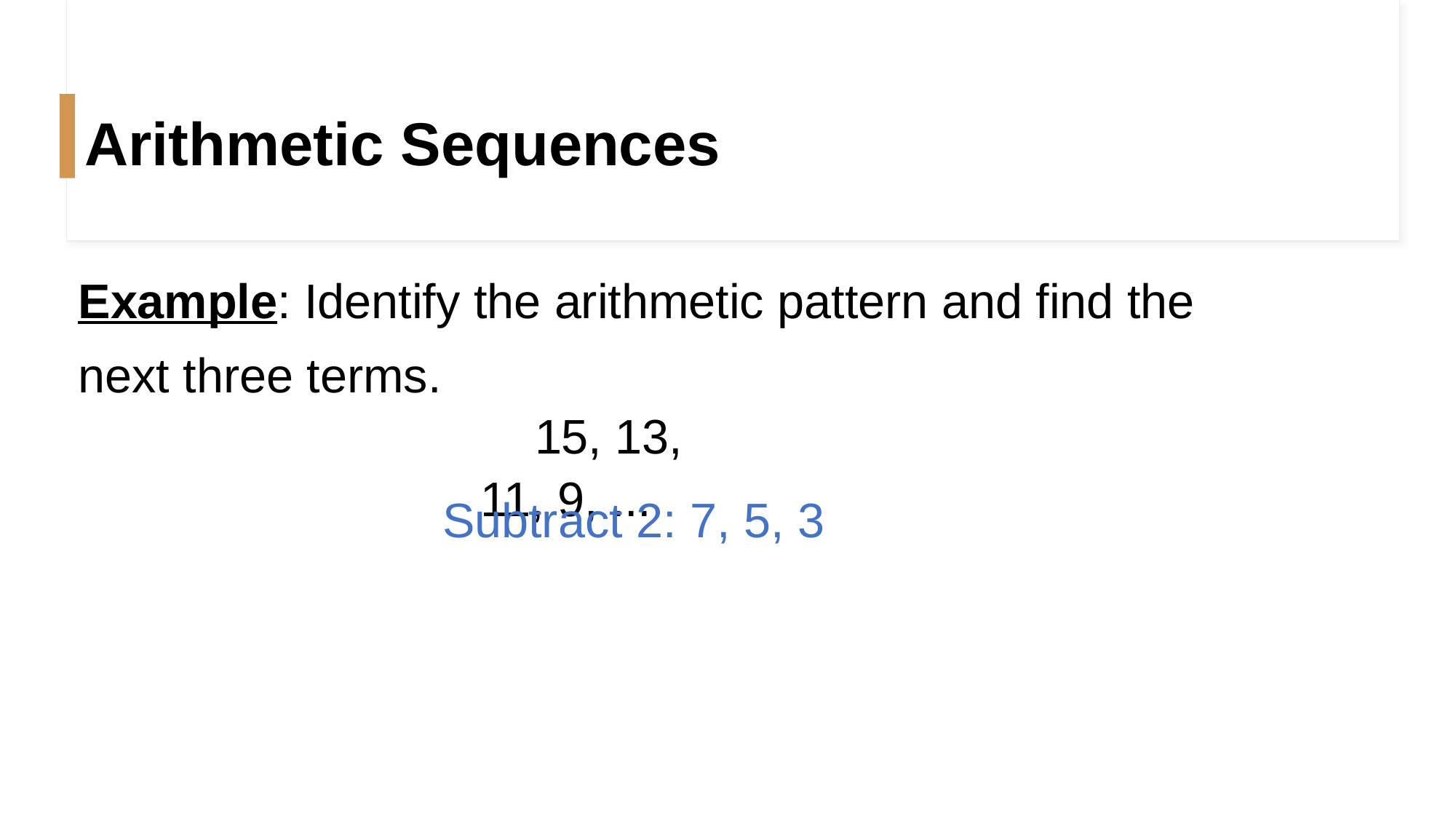

Arithmetic Sequences
#
Example: Identify the arithmetic pattern and find the
next three terms.
15, 13, 11, 9, ...

Subtract 2: 7, 5, 3